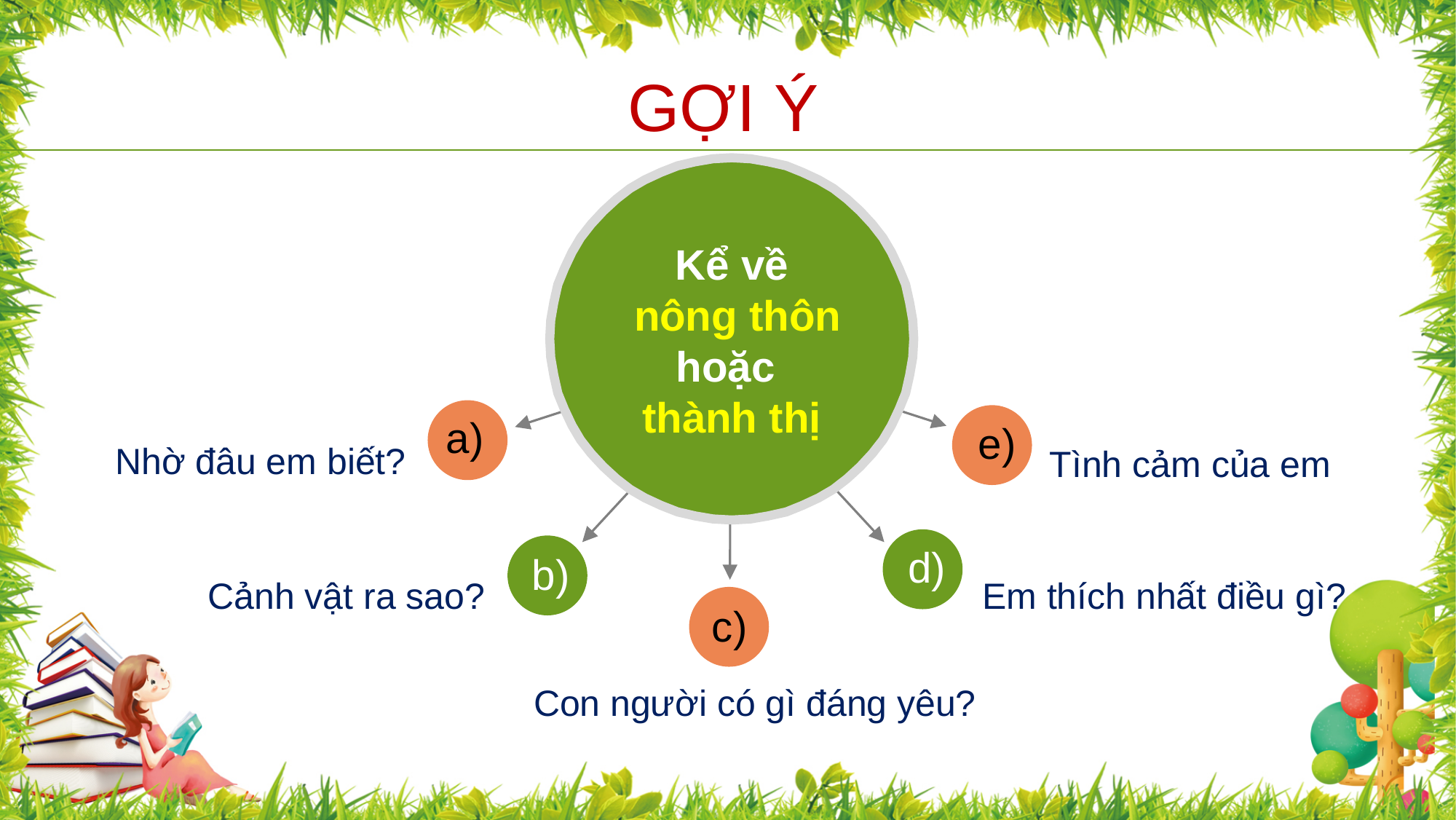

Gợi ý

Kể về
 nông thôn hoặc
thành thị

a)

e)
Nhờ đâu em biết?
Tình cảm của em

d)

b)
Cảnh vật ra sao?
Em thích nhất điều gì?

c)
Con người có gì đáng yêu?